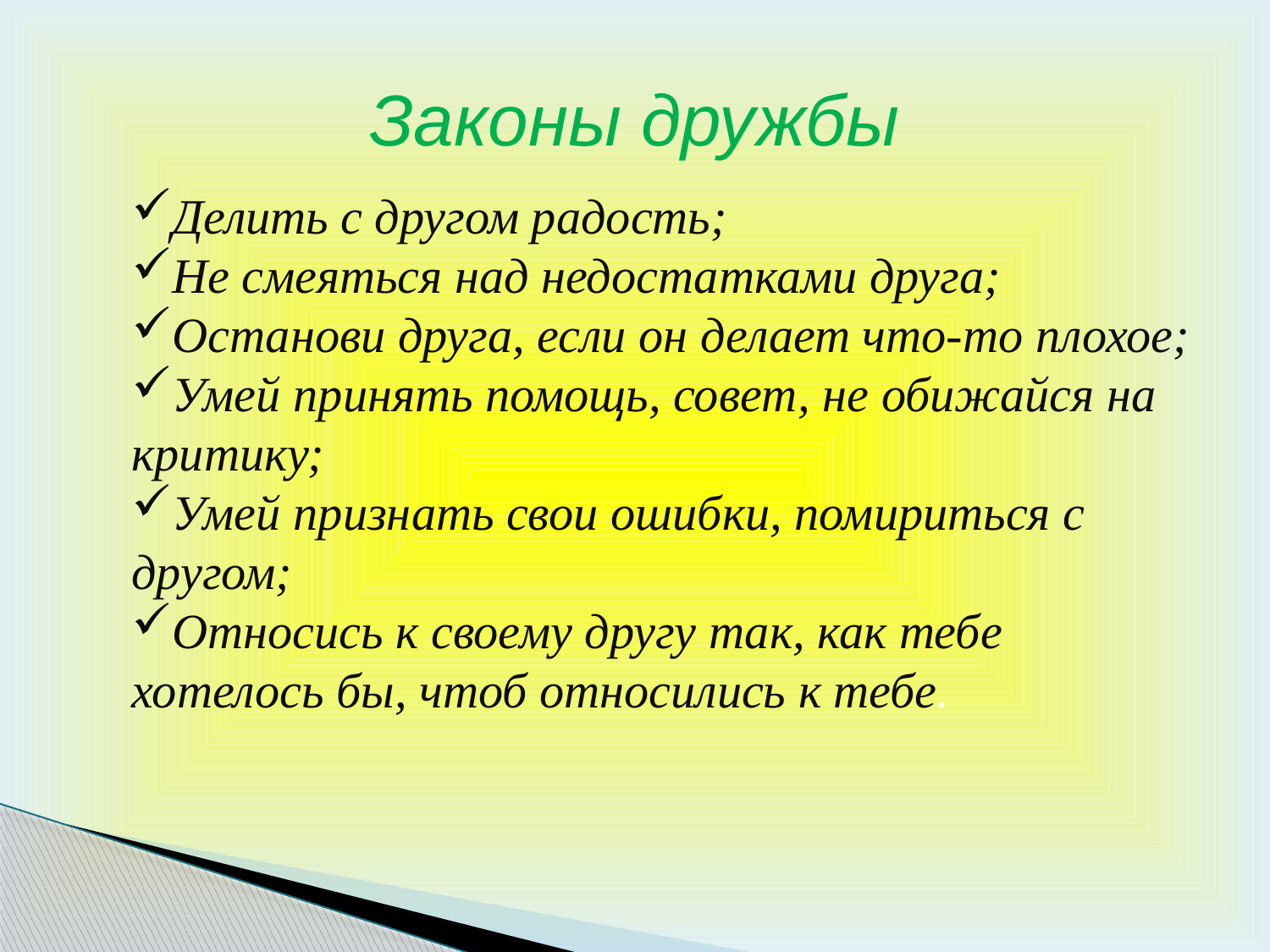

# Законы дружбы
Делить с другом радость;
Не смеяться над недостатками друга;
Останови друга, если он делает что-то плохое;
Умей принять помощь, совет, не обижайся на критику;
Умей признать свои ошибки, помириться с другом;
Относись к своему другу так, как тебе хотелось бы, чтоб относились к тебе.